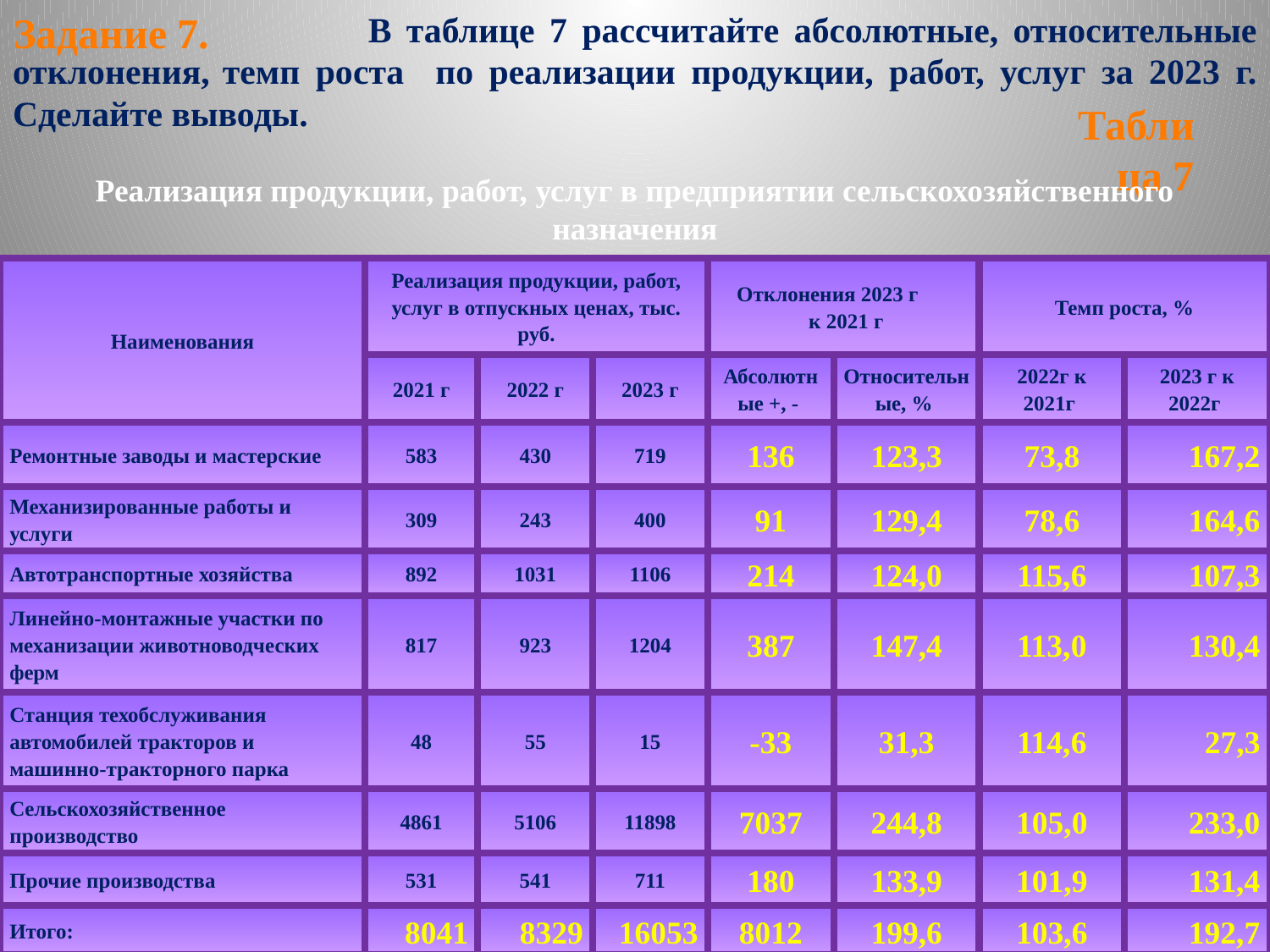

Задание 7.
                        В таблице 7 рассчитайте абсолютные, относительные отклонения, темп роста  по реализации продукции, работ, услуг за 2023 г. Сделайте выводы.
Таблица 7
Реализация продукции, работ, услуг в предприятии сельскохозяйственного назначения
| Наименования | Реализация продукции, работ, услуг в отпускных ценах, тыс. руб. |  |  | Отклонения 2023 г к 2021 г |  | Темп роста, % |  |
| --- | --- | --- | --- | --- | --- | --- | --- |
|  | 2021 г | 2022 г | 2023 г | Абсолютные +, - | Относительные, % | 2022г к 2021г | 2023 г к 2022г |
| Ремонтные заводы и мастерские | 583 | 430 | 719 | 136 | 123,3 | 73,8 | 167,2 |
| Механизированные работы и услуги | 309 | 243 | 400 | 91 | 129,4 | 78,6 | 164,6 |
| Автотранспортные хозяйства | 892 | 1031 | 1106 | 214 | 124,0 | 115,6 | 107,3 |
| Линейно-монтажные участки по механизации животноводческих ферм | 817 | 923 | 1204 | 387 | 147,4 | 113,0 | 130,4 |
| Станция техобслуживания автомобилей тракторов и машинно-тракторного парка | 48 | 55 | 15 | -33 | 31,3 | 114,6 | 27,3 |
| Сельскохозяйственное производство | 4861 | 5106 | 11898 | 7037 | 244,8 | 105,0 | 233,0 |
| Прочие производства | 531 | 541 | 711 | 180 | 133,9 | 101,9 | 131,4 |
| Итого: | 8041 | 8329 | 16053 | 8012 | 199,6 | 103,6 | 192,7 |